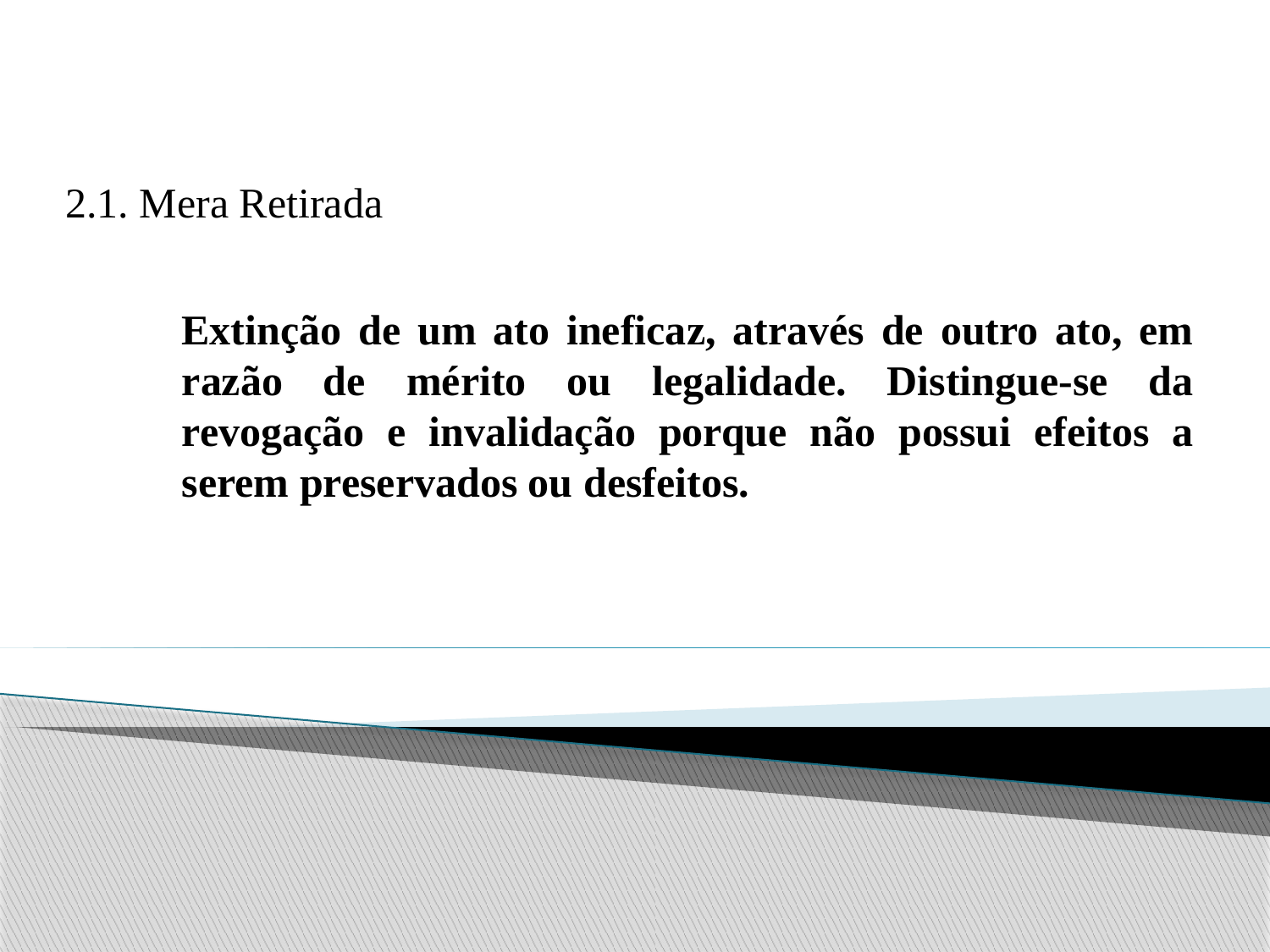

2. Um ato ainda não eficaz extingue-se por:
2.1. Mera Retirada
Extinção de um ato ineficaz, através de outro ato, em razão de mérito ou legalidade. Distingue-se da revogação e invalidação porque não possui efeitos a serem preservados ou desfeitos.